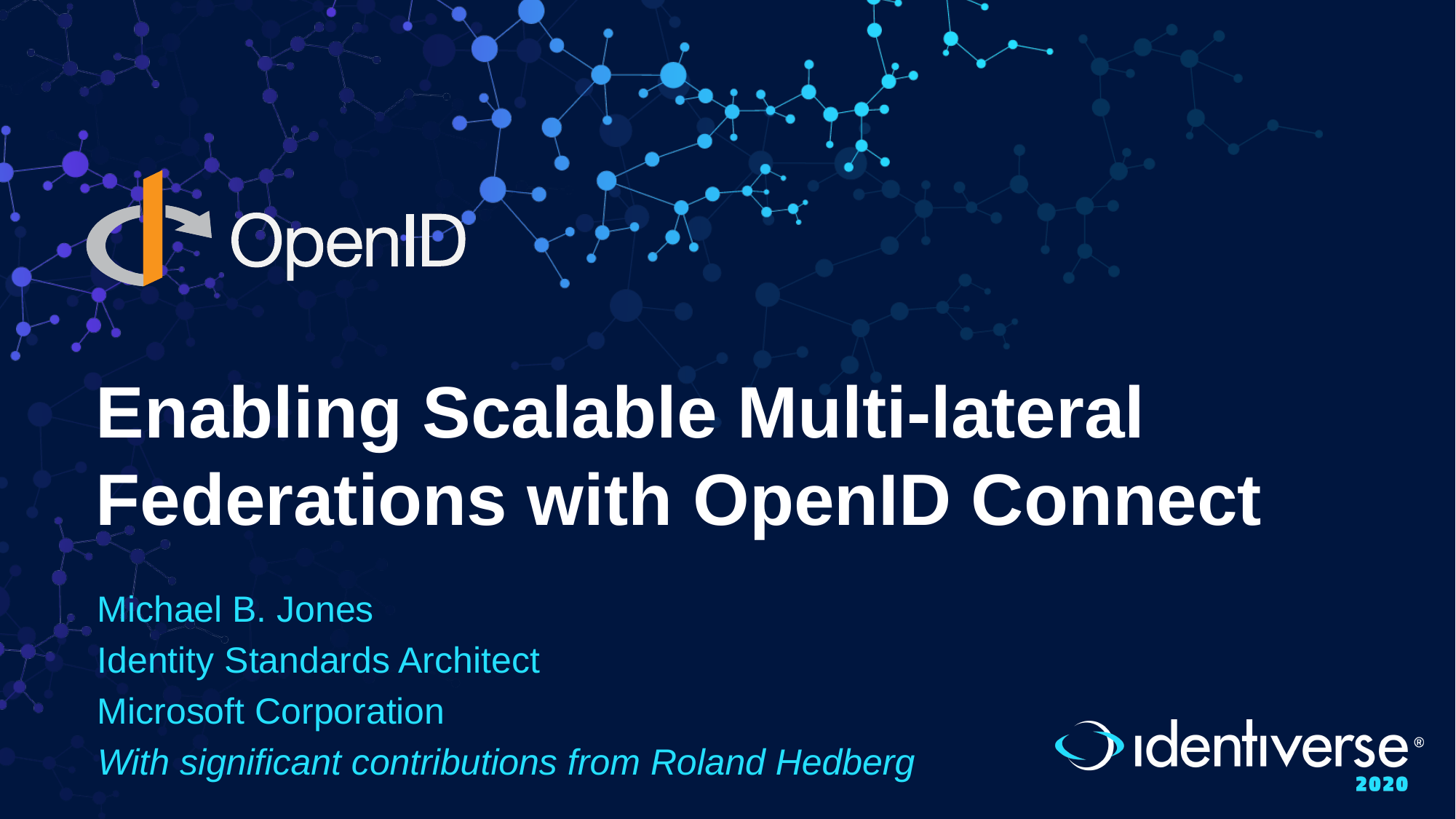

# Enabling Scalable Multi-lateral Federations with OpenID Connect
Michael B. Jones
Identity Standards Architect
Microsoft Corporation
With significant contributions from Roland Hedberg